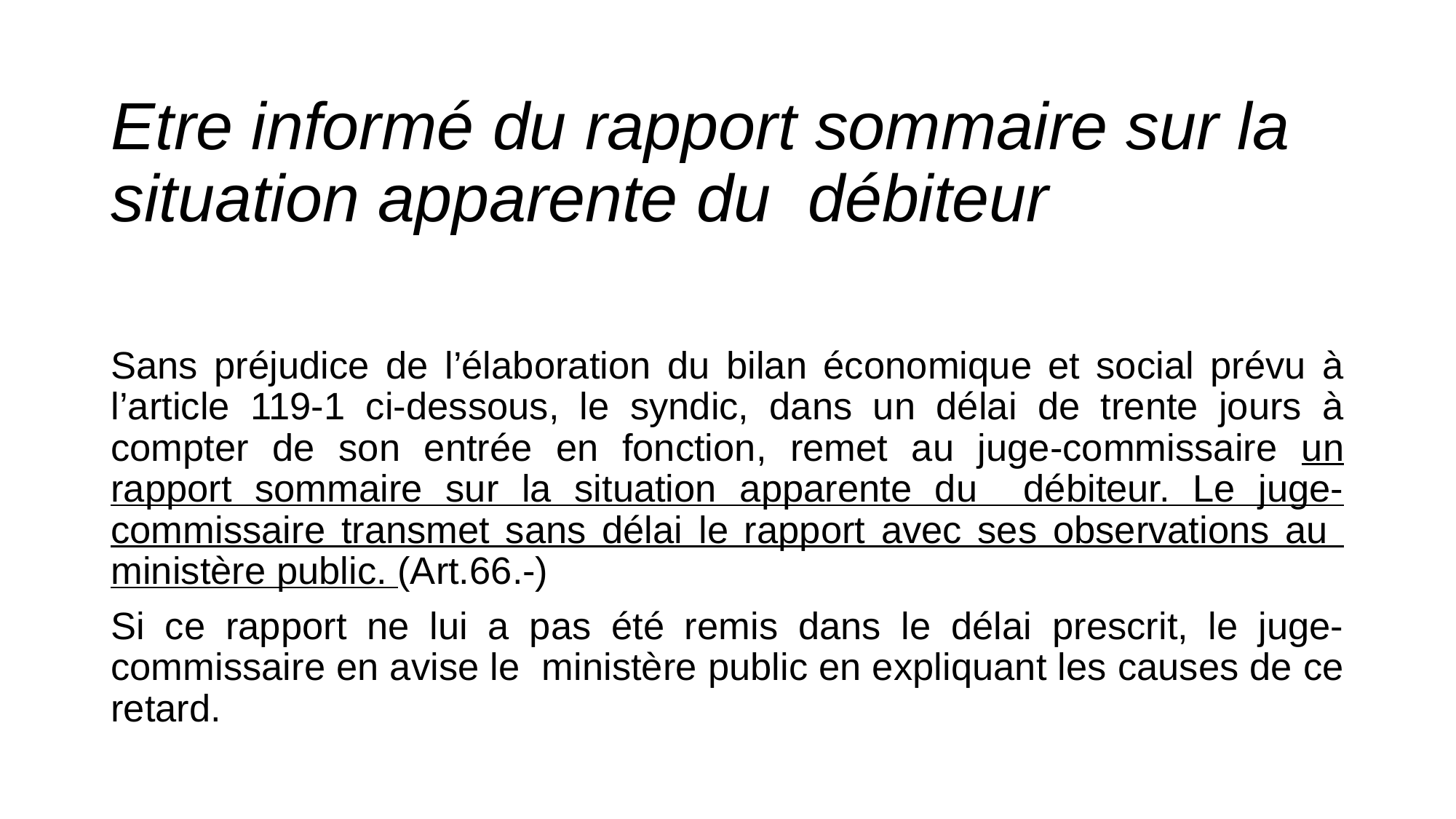

# Etre informé du rapport sommaire sur la situation apparente du  débiteur
Sans préjudice de l’élaboration du bilan économique et social prévu à l’article 119‐1 ci‐dessous, le syndic, dans un délai de trente jours à compter de son entrée en fonction, remet au juge‐commissaire un rapport sommaire sur la situation apparente du  débiteur. Le juge‐commissaire transmet sans délai le rapport avec ses observations au  ministère public. (Art.66.‐)
Si ce rapport ne lui a pas été remis dans le délai prescrit, le juge‐commissaire en avise le  ministère public en expliquant les causes de ce retard.